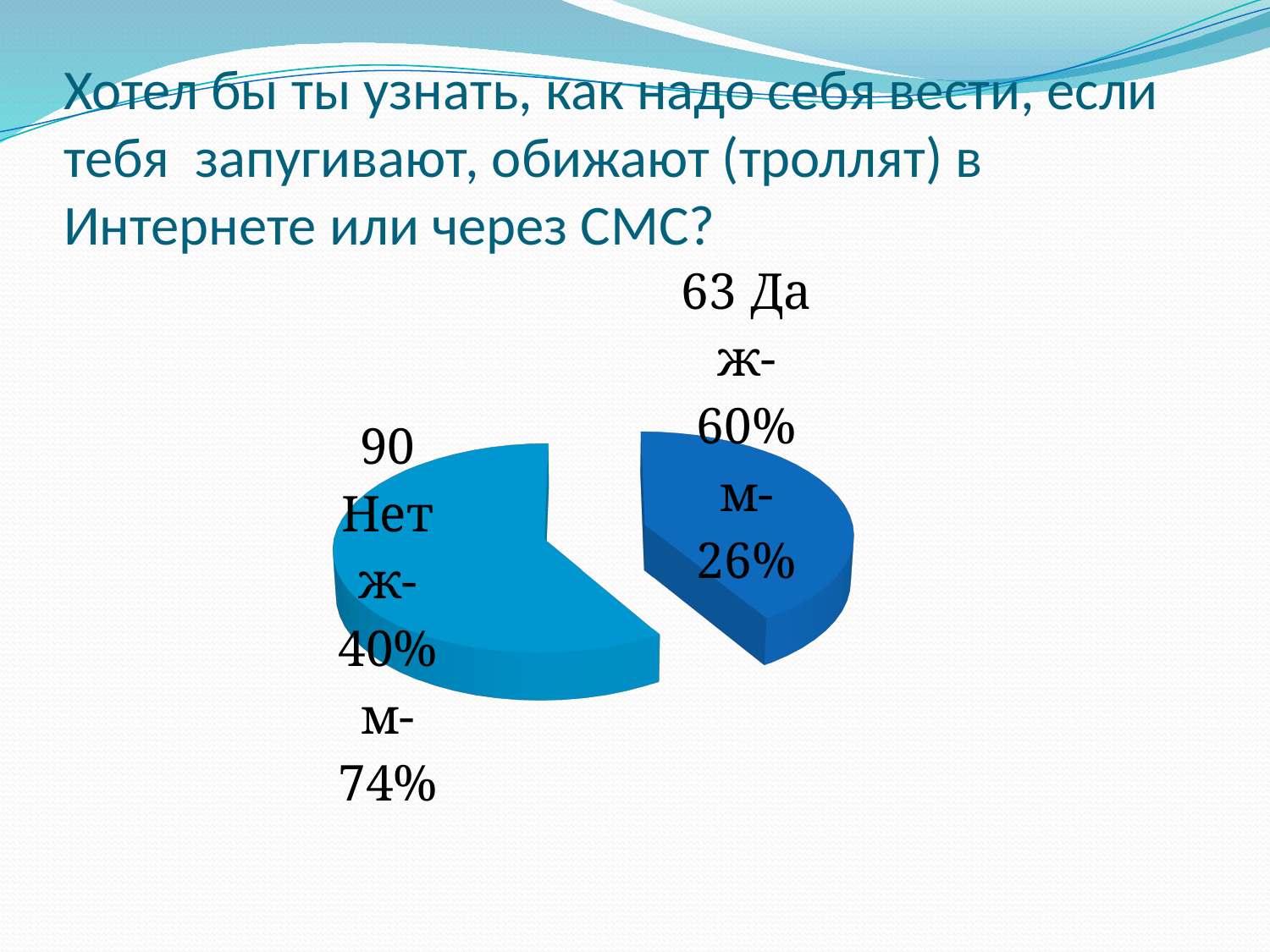

# Хотел бы ты узнать, как надо себя вести, если тебя  запугивают, обижают (троллят) в Интернете или через СМС?

[unsupported chart]

[unsupported chart]